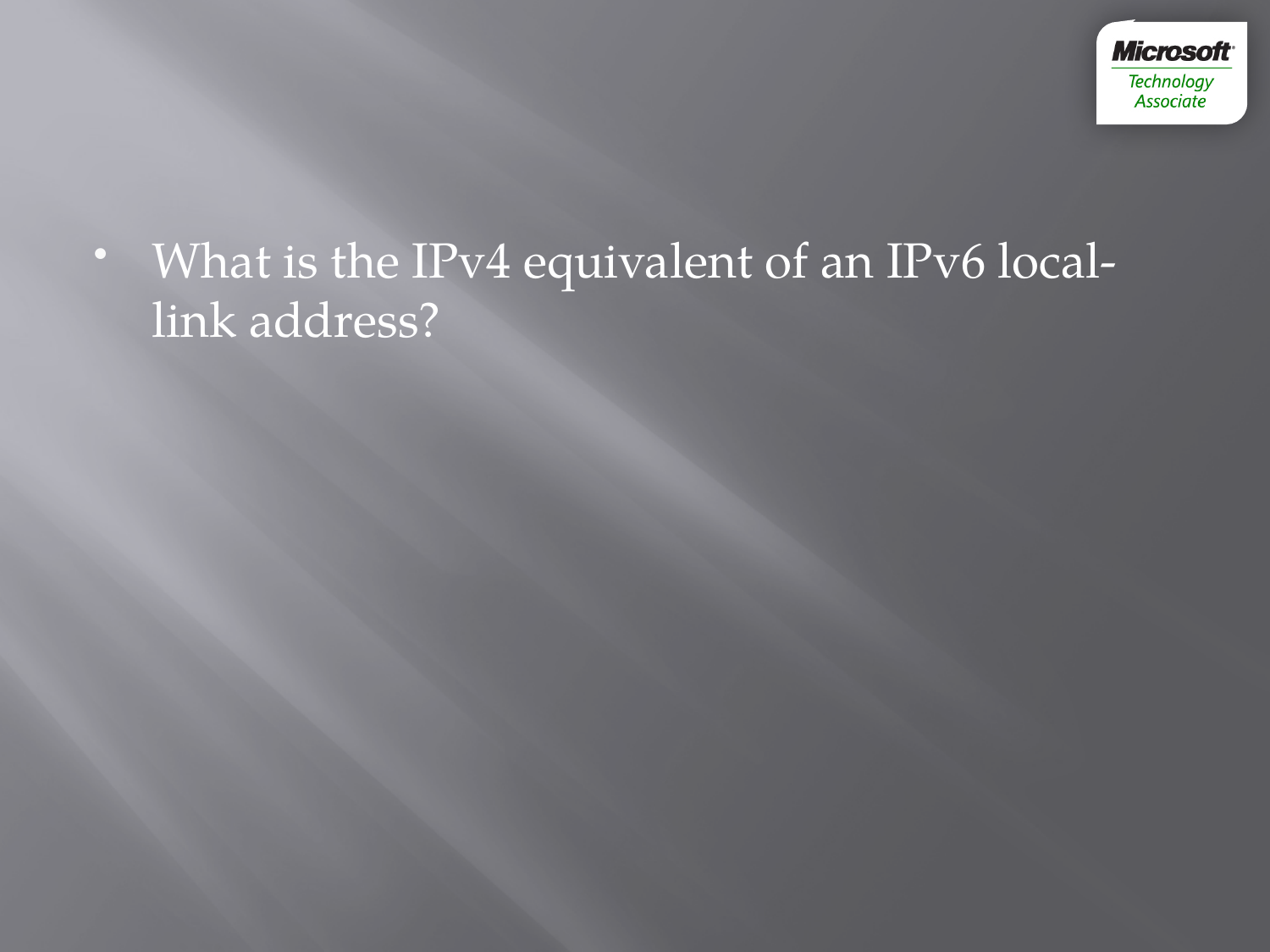

#
What is the IPv4 equivalent of an IPv6 local-link address?